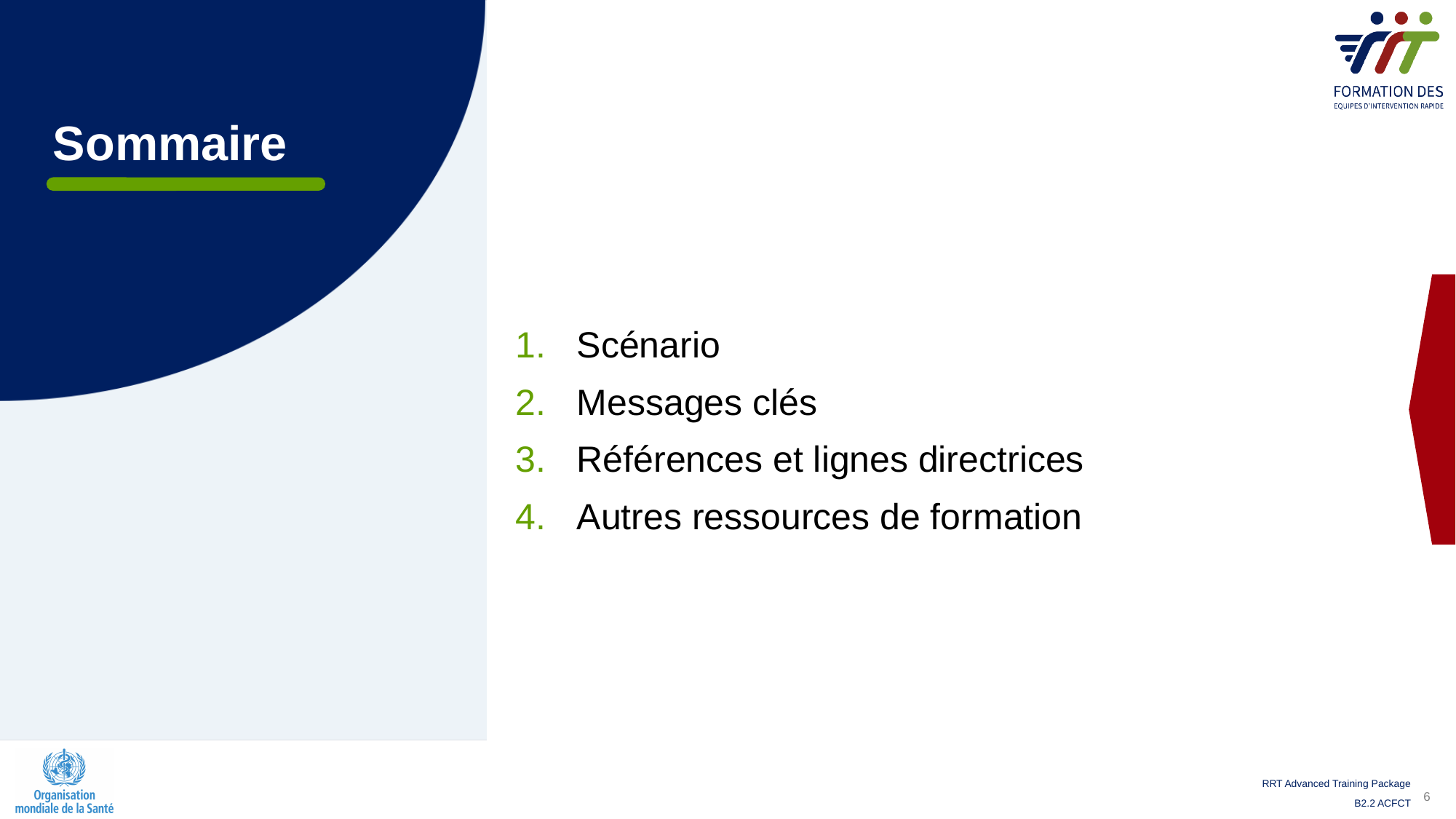

Sommaire
Scénario
Messages clés
Références et lignes directrices
Autres ressources de formation